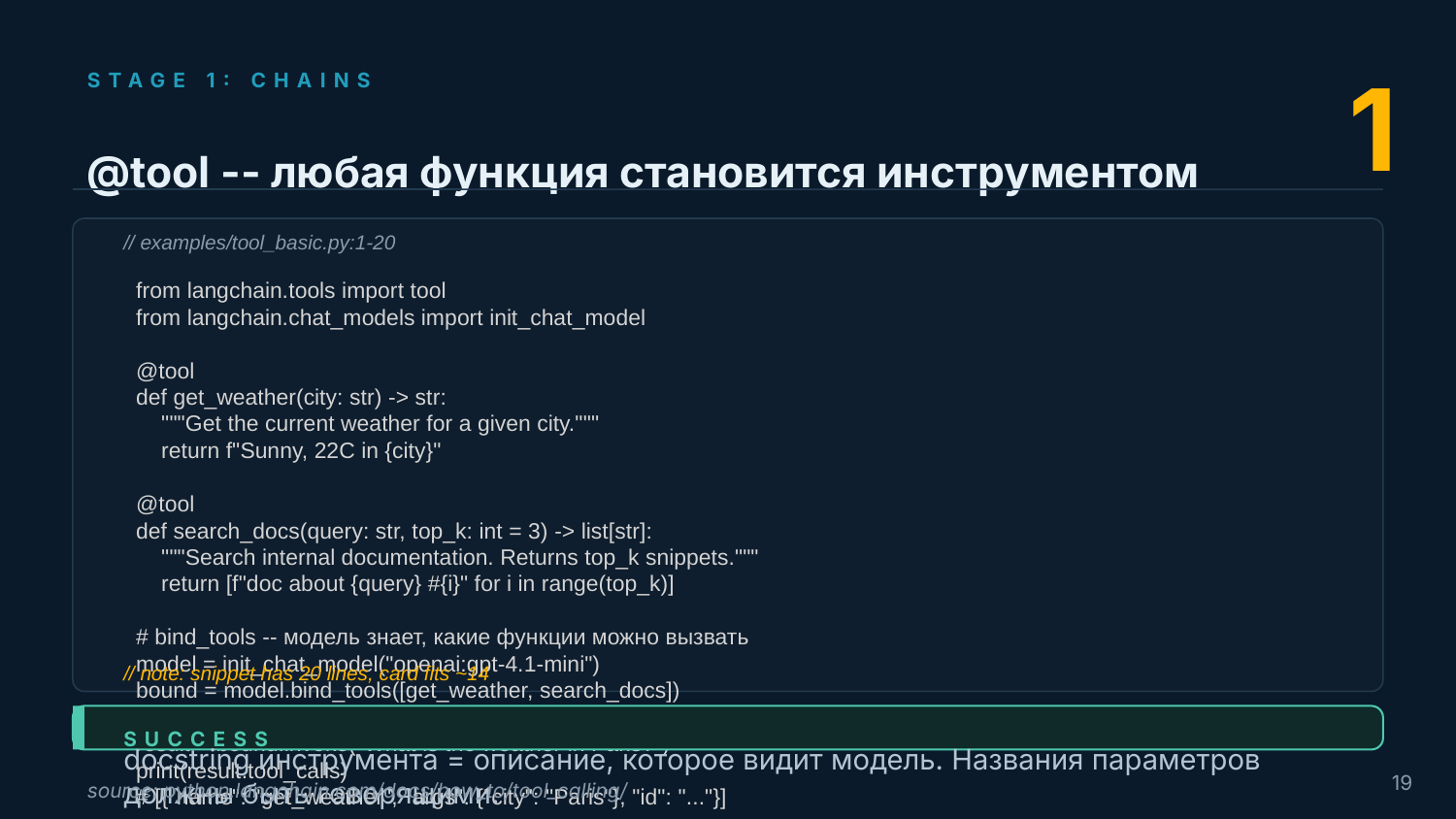

1
STAGE 1: CHAINS
@tool -- любая функция становится инструментом

// examples/tool_basic.py:1-20
  from langchain.tools import tool
  from langchain.chat_models import init_chat_model

  @tool
  def get_weather(city: str) -> str:
      """Get the current weather for a given city."""
      return f"Sunny, 22C in {city}"

  @tool
  def search_docs(query: str, top_k: int = 3) -> list[str]:
      """Search internal documentation. Returns top_k snippets."""
      return [f"doc about {query} #{i}" for i in range(top_k)]

  # bind_tools -- модель знает, какие функции можно вызвать
  model = init_chat_model("openai:gpt-4.1-mini")
  bound = model.bind_tools([get_weather, search_docs])

  result = bound.invoke("What is the weather in Paris?")
  print(result.tool_calls)
  # [{"name": "get_weather", "args": {"city": "Paris"}, "id": "..."}]

// note: snippet has 20 lines, card fits ~14

SUCCESS
docstring инструмента = описание, которое видит модель. Названия параметров должны быть говорящими.
19
source: python.langchain.com/docs/how_to/tool_calling/